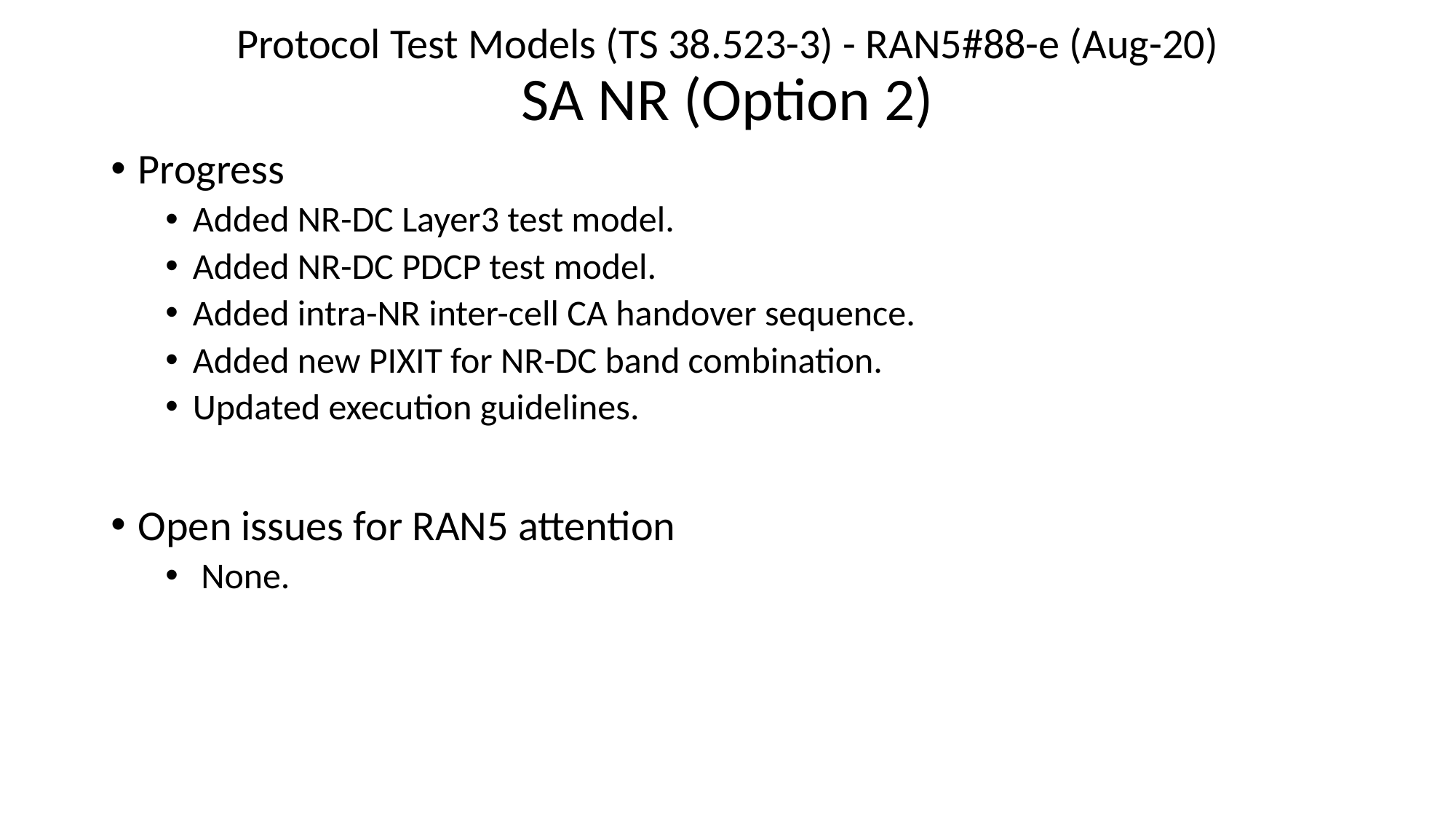

# Protocol Test Models (TS 38.523-3) - RAN5#88-e (Aug-20) SA NR (Option 2)
Progress
Added NR-DC Layer3 test model.
Added NR-DC PDCP test model.
Added intra-NR inter-cell CA handover sequence.
Added new PIXIT for NR-DC band combination.
Updated execution guidelines.

Open issues for RAN5 attention
 None.